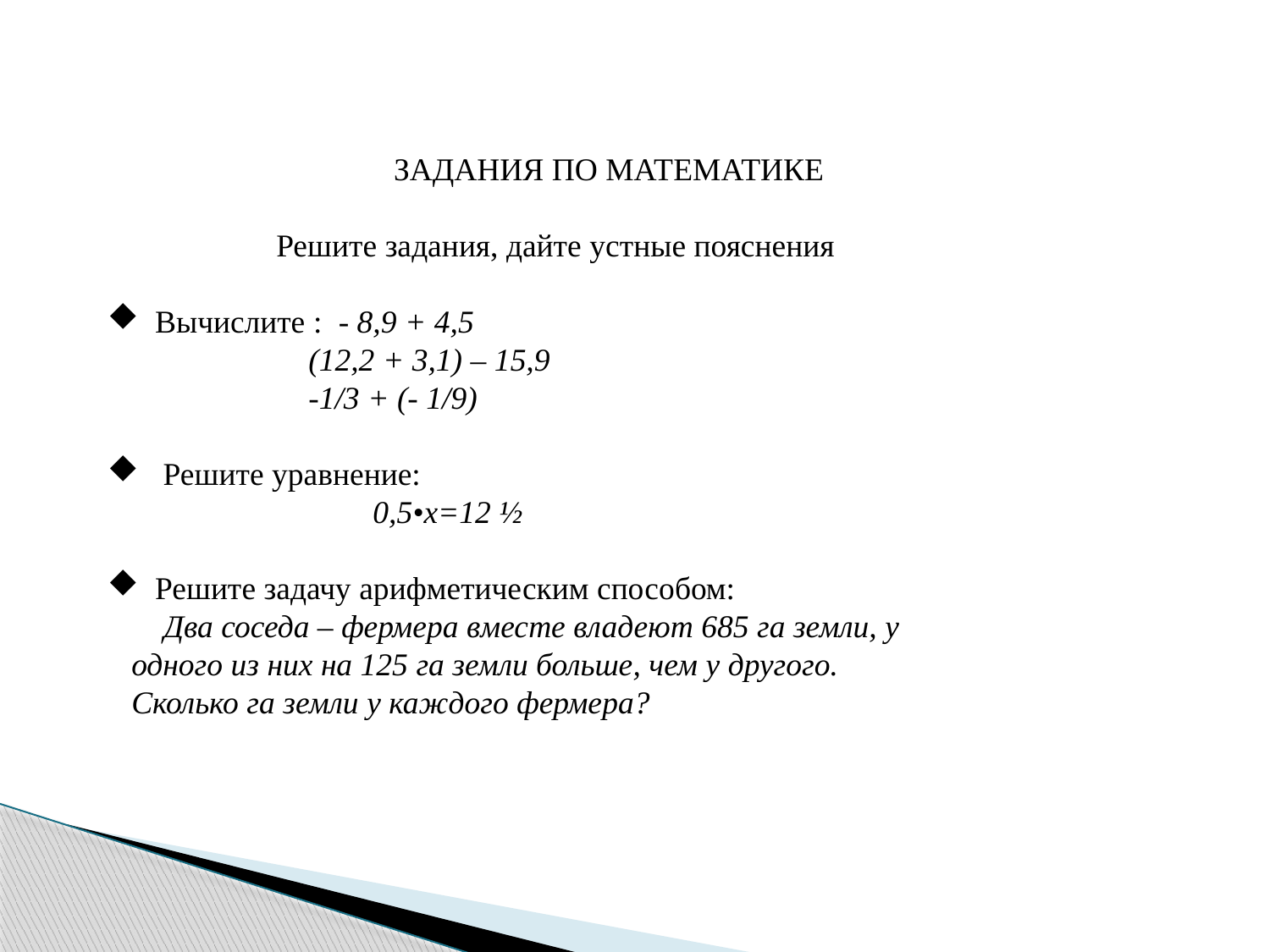

ЗАДАНИЯ ПО МАТЕМАТИКЕ

                     Решите задания, дайте устные пояснения

Вычислите :  - 8,9 + 4,5
                         (12,2 + 3,1) – 15,9
                         -1/3 + (- 1/9)

 Решите уравнение:
                                 0,5•х=12 ½

Решите задачу арифметическим способом:
       Два соседа – фермера вместе владеют 685 га земли, у
   одного из них на 125 га земли больше, чем у другого.
   Сколько га земли у каждого фермера?